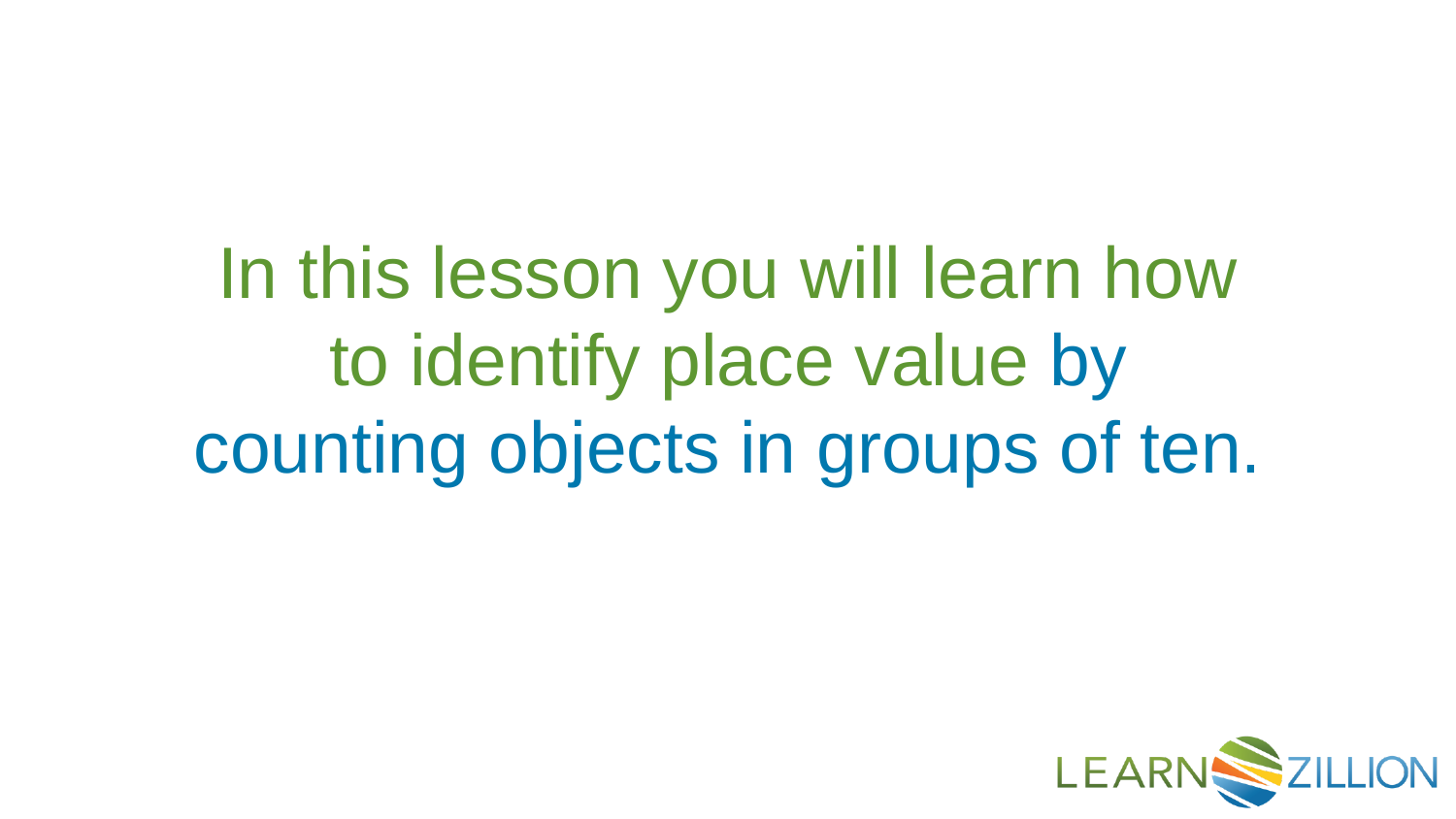

In this lesson you will learn how to identify place value by counting objects in groups of ten.